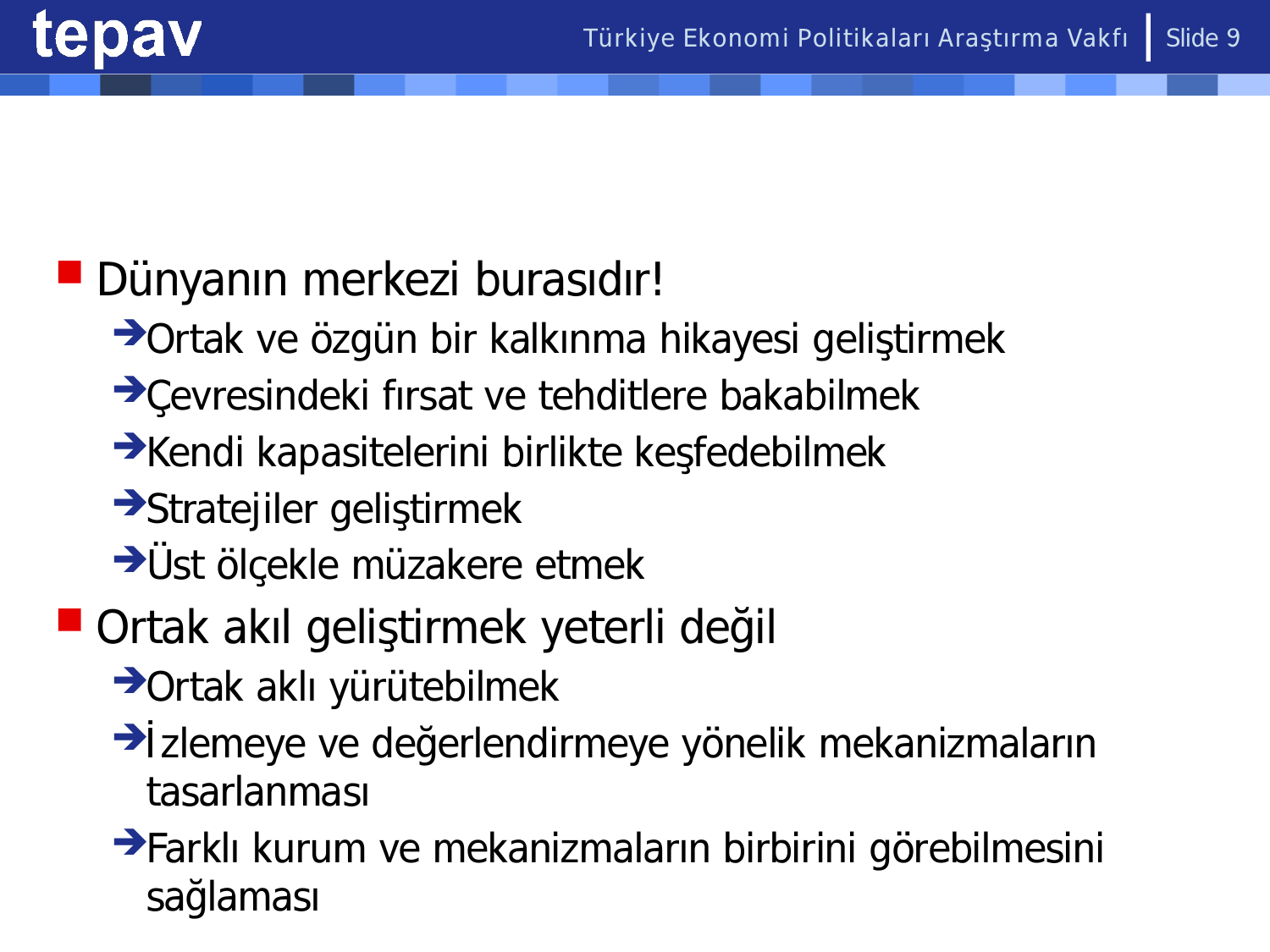

Türkiye Ekonomi Politikaları Araştırma Vakfı
Slide 9
#
Dünyanın merkezi burasıdır!
Ortak ve özgün bir kalkınma hikayesi geliştirmek
Çevresindeki fırsat ve tehditlere bakabilmek
Kendi kapasitelerini birlikte keşfedebilmek
Stratejiler geliştirmek
Üst ölçekle müzakere etmek
Ortak akıl geliştirmek yeterli değil
Ortak aklı yürütebilmek
İzlemeye ve değerlendirmeye yönelik mekanizmaların tasarlanması
Farklı kurum ve mekanizmaların birbirini görebilmesini sağlaması